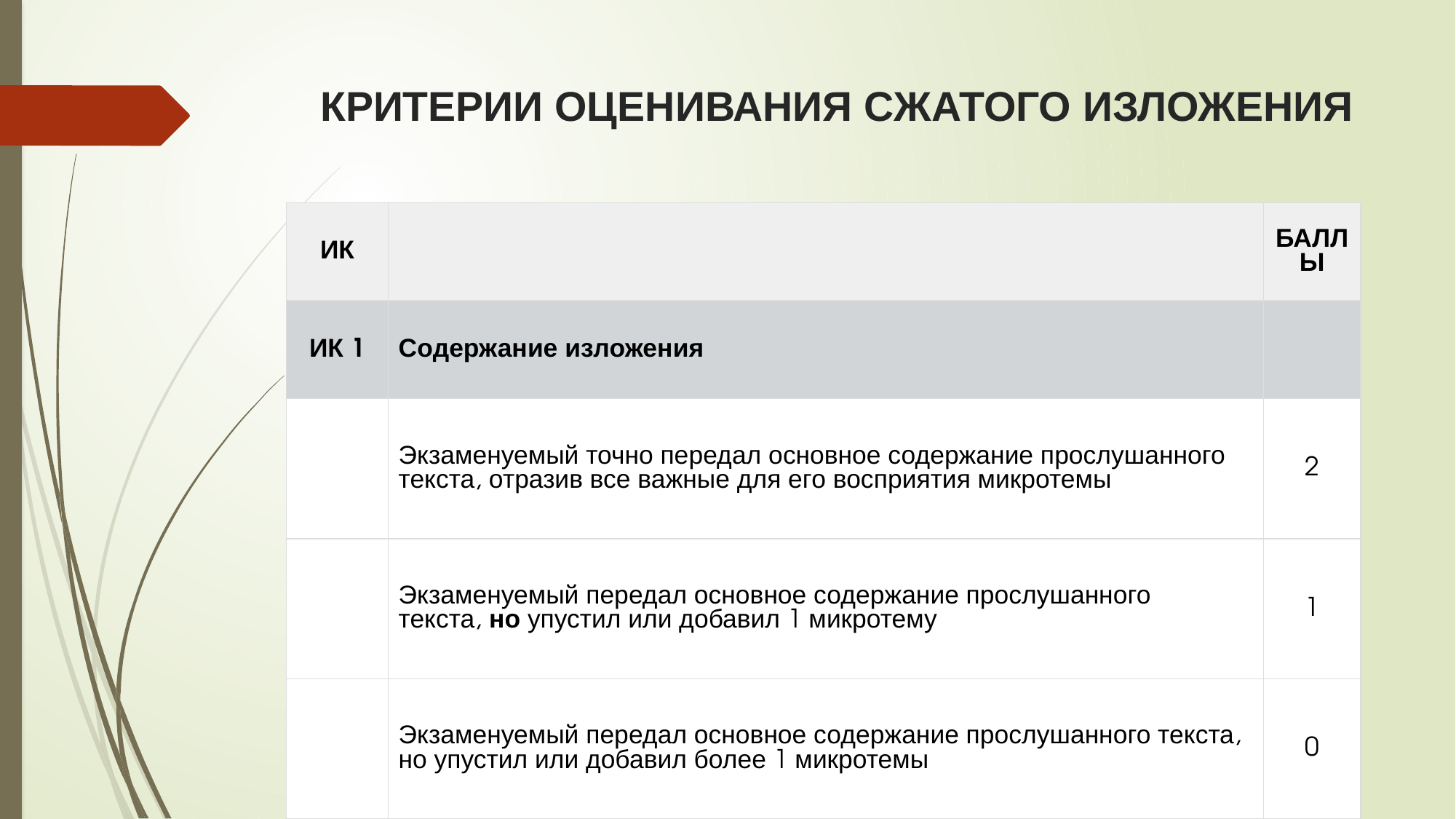

# КРИТЕРИИ ОЦЕНИВАНИЯ СЖАТОГО ИЗЛОЖЕНИЯ
| ИК |  | БАЛЛЫ |
| --- | --- | --- |
| ИК 1 | Содержание изложения |  |
|  | Экзаменуемый точно передал основное содержание прослушанного текста, отразив все важные для его восприятия микротемы | 2 |
|  | Экзаменуемый передал основное содержание прослушанного текста, но упустил или добавил 1 микротему | 1 |
|  | Экзаменуемый передал основное содержание прослушанного текста, но упустил или добавил более 1 микротемы | 0 |